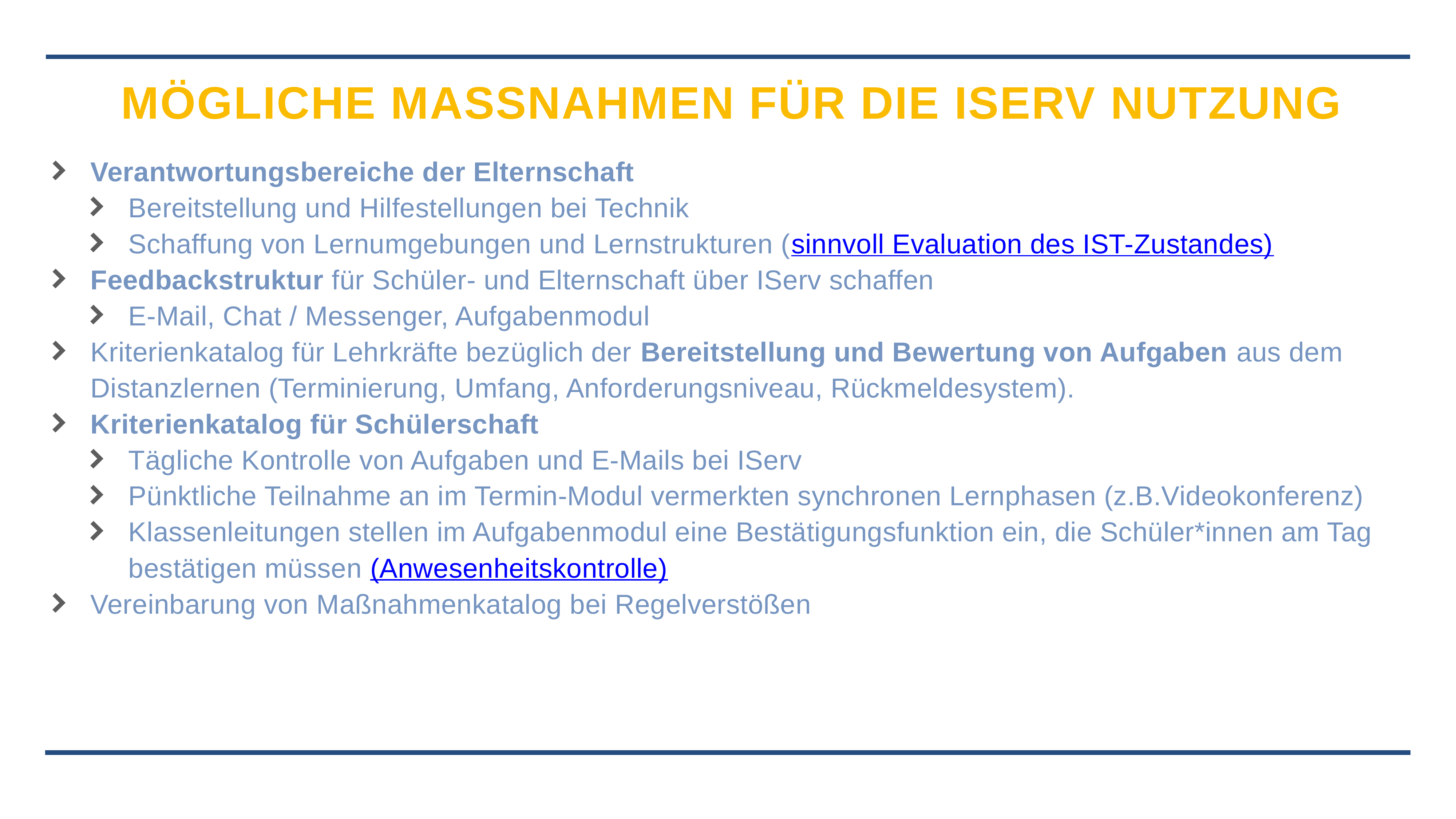

# Mögliche Massnahmen für die IServ Nutzung
Verantwortungsbereiche der Elternschaft
Bereitstellung und Hilfestellungen bei Technik
Schaffung von Lernumgebungen und Lernstrukturen (sinnvoll Evaluation des IST-Zustandes)
Feedbackstruktur für Schüler- und Elternschaft über IServ schaffen
E-Mail, Chat / Messenger, Aufgabenmodul
Kriterienkatalog für Lehrkräfte bezüglich der Bereitstellung und Bewertung von Aufgaben aus dem Distanzlernen (Terminierung, Umfang, Anforderungsniveau, Rückmeldesystem).
Kriterienkatalog für Schülerschaft
Tägliche Kontrolle von Aufgaben und E-Mails bei IServ
Pünktliche Teilnahme an im Termin-Modul vermerkten synchronen Lernphasen (z.B.Videokonferenz)
Klassenleitungen stellen im Aufgabenmodul eine Bestätigungsfunktion ein, die Schüler*innen am Tag bestätigen müssen (Anwesenheitskontrolle)
Vereinbarung von Maßnahmenkatalog bei Regelverstößen